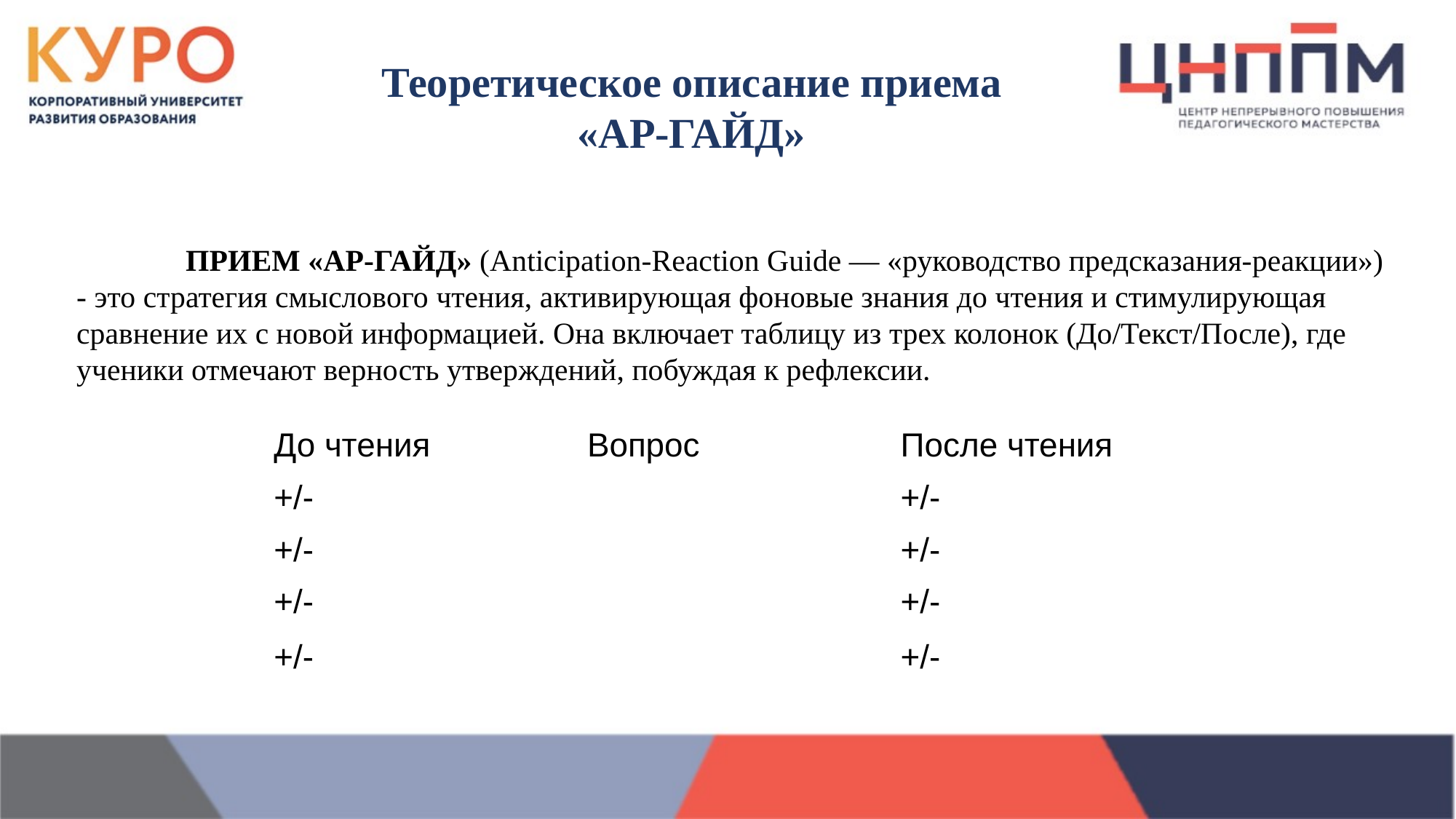

Теоретическое описание приема
«АР-ГАЙД»
	ПРИЕМ «АР-ГАЙД» (Anticipation-Reaction Guide — «руководство предсказания-реакции») - это стратегия смыслового чтения, активирующая фоновые знания до чтения и стимулирующая сравнение их с новой информацией. Она включает таблицу из трех колонок (До/Текст/После), где ученики отмечают верность утверждений, побуждая к рефлексии.
| До чтения | Вопрос | После чтения |
| --- | --- | --- |
| +/- |  | +/- |
| +/- |  | +/- |
| +/- |  | +/- |
| +/- |  | +/- |